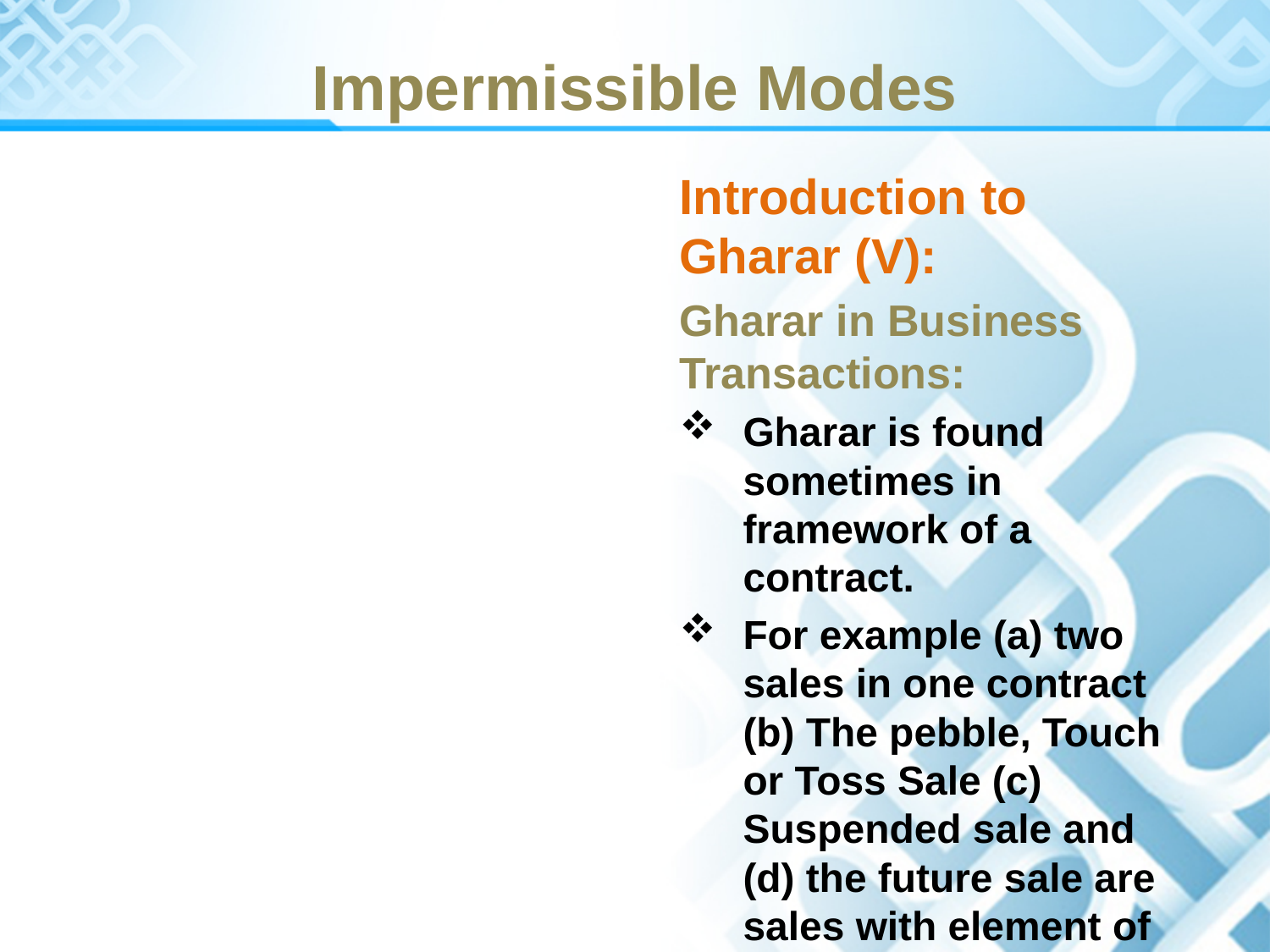

Impermissible Modes
Introduction to Gharar (V):
Gharar in Business Transactions:
Gharar is found sometimes in framework of a contract.
For example (a) two sales in one contract (b) The pebble, Touch or Toss Sale (c) Suspended sale and (d) the future sale are sales with element of Gharar.